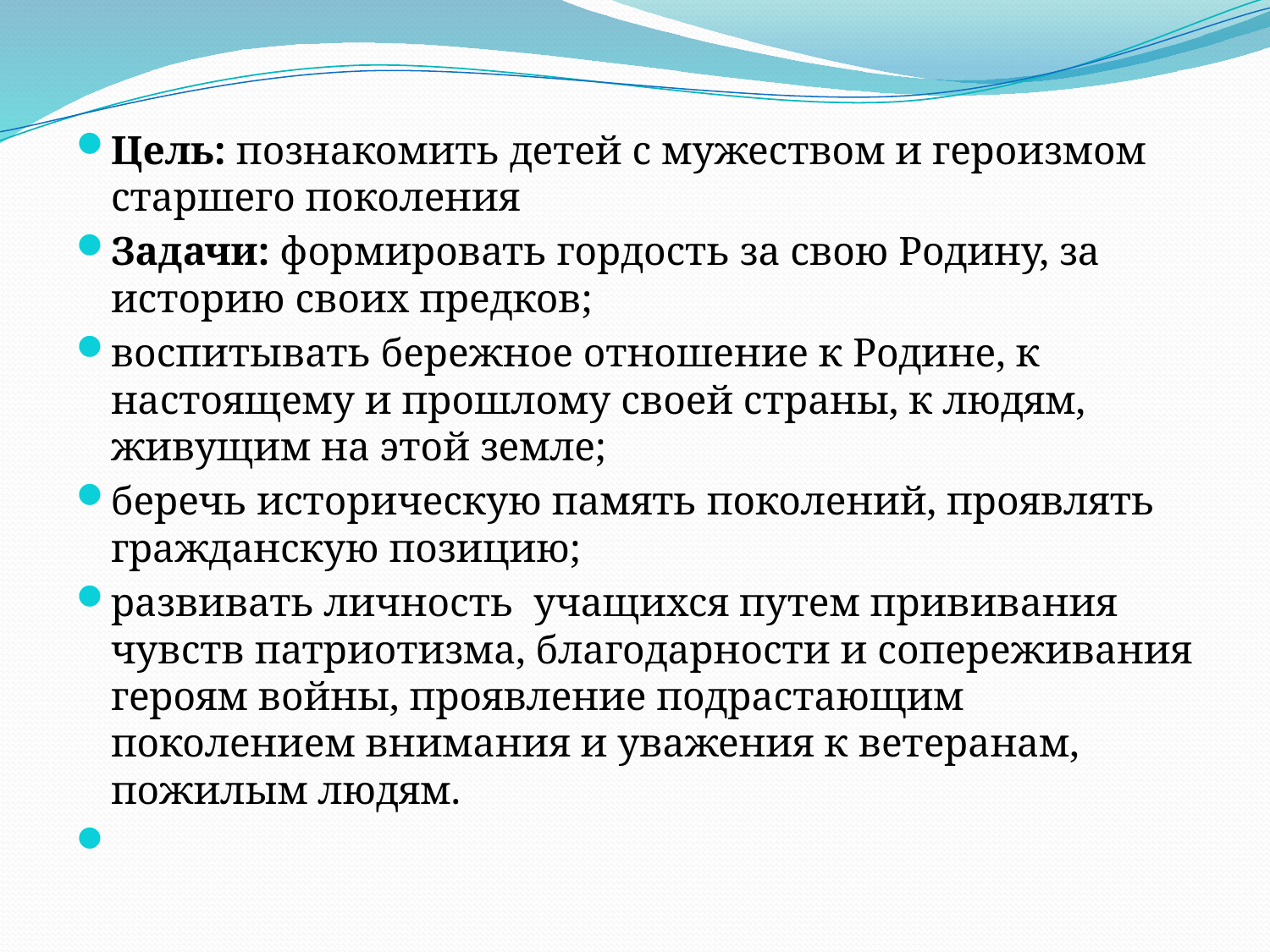

#
Цель: познакомить детей с мужеством и героизмом старшего поколения
Задачи: формировать гордость за свою Родину, за историю своих предков;
воспитывать бережное отношение к Родине, к настоящему и прошлому своей страны, к людям, живущим на этой земле;
беречь историческую память поколений, проявлять гражданскую позицию;
развивать личность  учащихся путем прививания чувств патриотизма, благодарности и сопереживания героям войны, проявление подрастающим поколением внимания и уважения к ветеранам, пожилым людям.